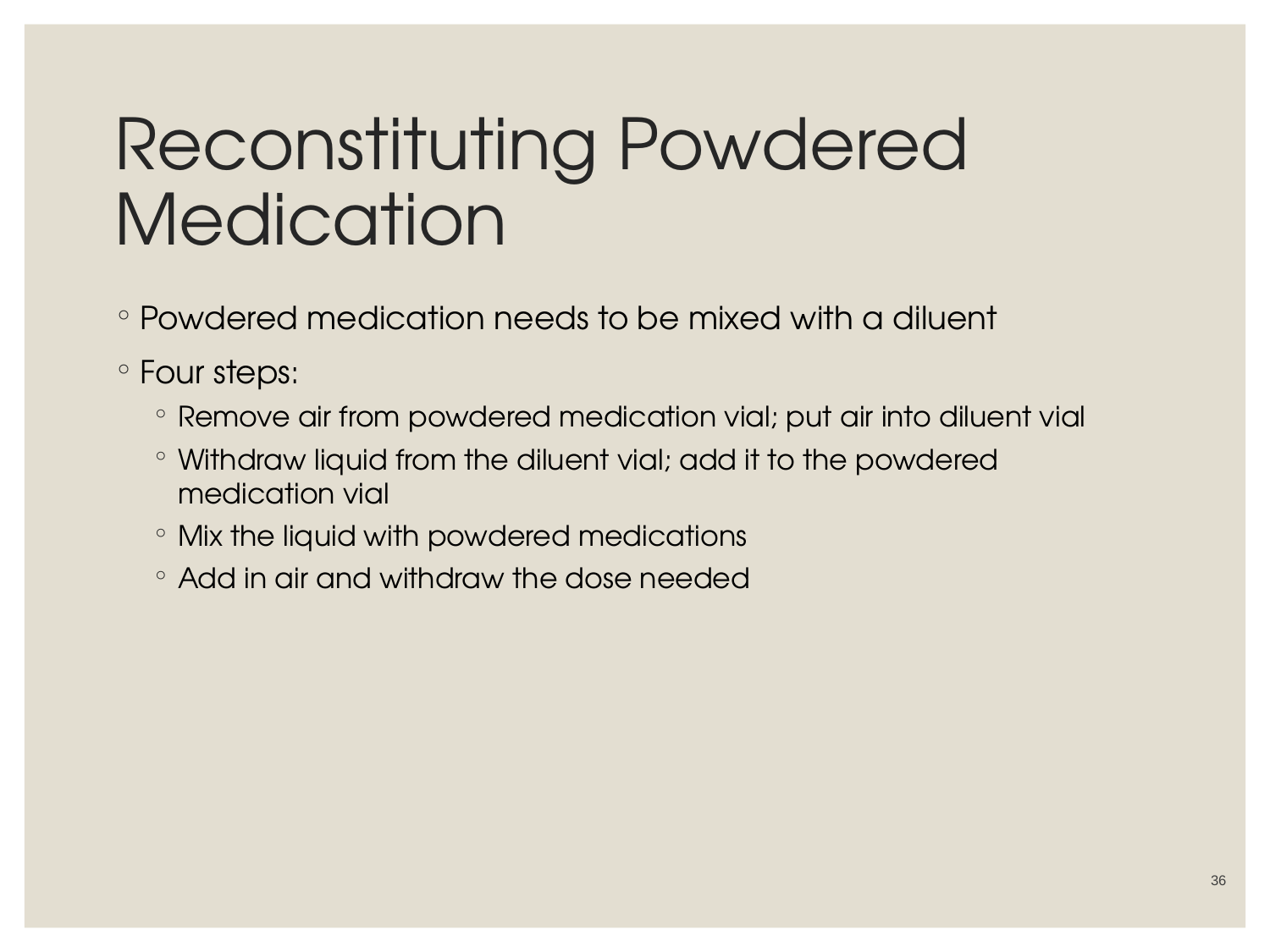

# Reconstituting Powdered Medication
Powdered medication needs to be mixed with a diluent
Four steps:
Remove air from powdered medication vial; put air into diluent vial
Withdraw liquid from the diluent vial; add it to the powdered medication vial
Mix the liquid with powdered medications
Add in air and withdraw the dose needed
 36